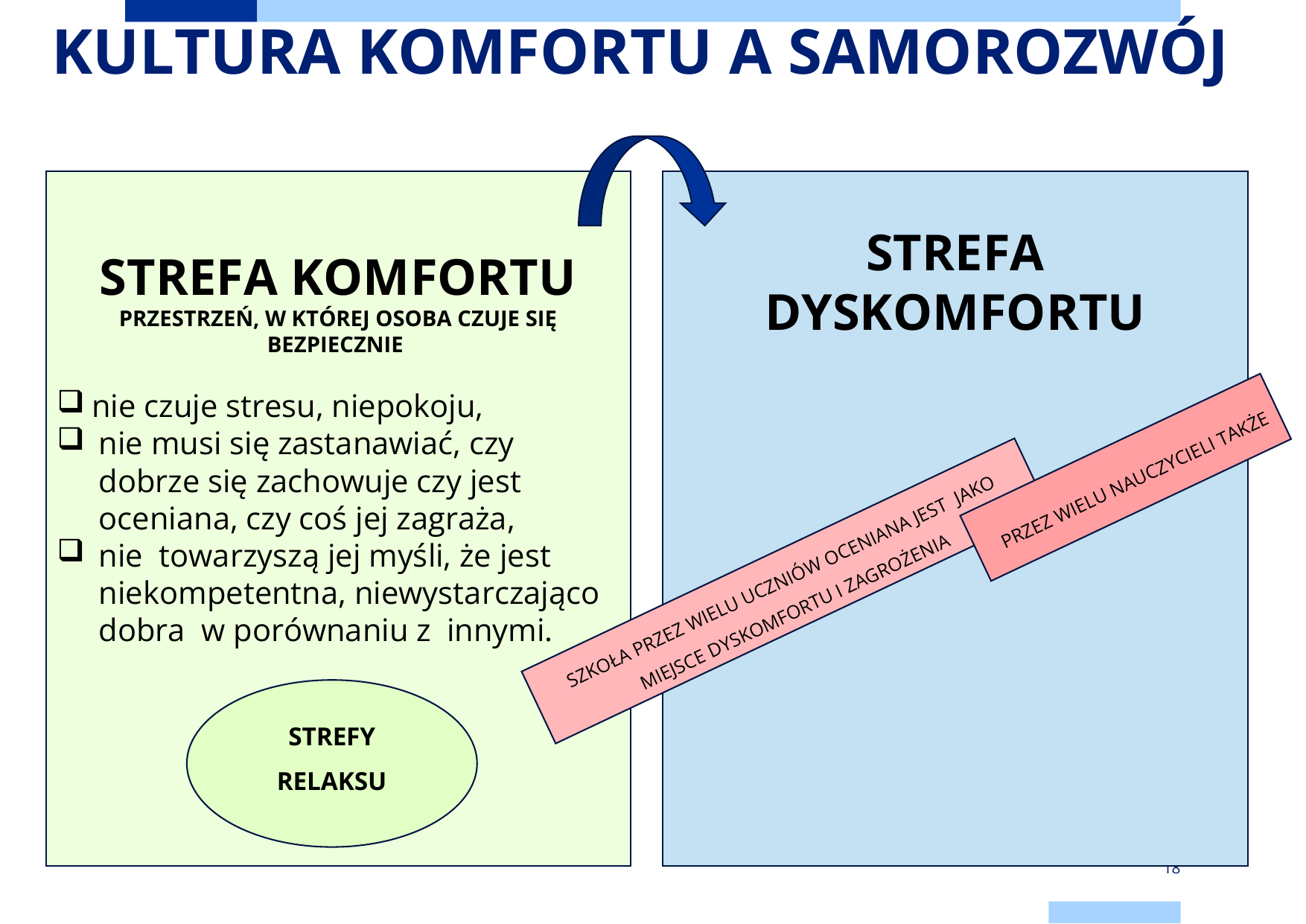

# KULTURA KOMFORTU A SAMOROZWÓJ

STREFA KOMFORTU
PRZESTRZEŃ, W KTÓREJ OSOBA CZUJE SIĘ BEZPIECZNIE

nie czuje stresu, niepokoju,
nie musi się zastanawiać, czy dobrze się zachowuje czy jest oceniana, czy coś jej zagraża,
nie  towarzyszą jej myśli, że jest niekompetentna, niewystarczająco dobra  w porównaniu z  innymi.

STREFA DYSKOMFORTU

   PRZEZ WIELU NAUCZYCIELI TAKŻE
SZKOŁA PRZEZ WIELU UCZNIÓW OCENIANA JEST  JAKO MIEJSCE DYSKOMFORTU I ZAGROŻENIA
STREFY RELAKSU

18